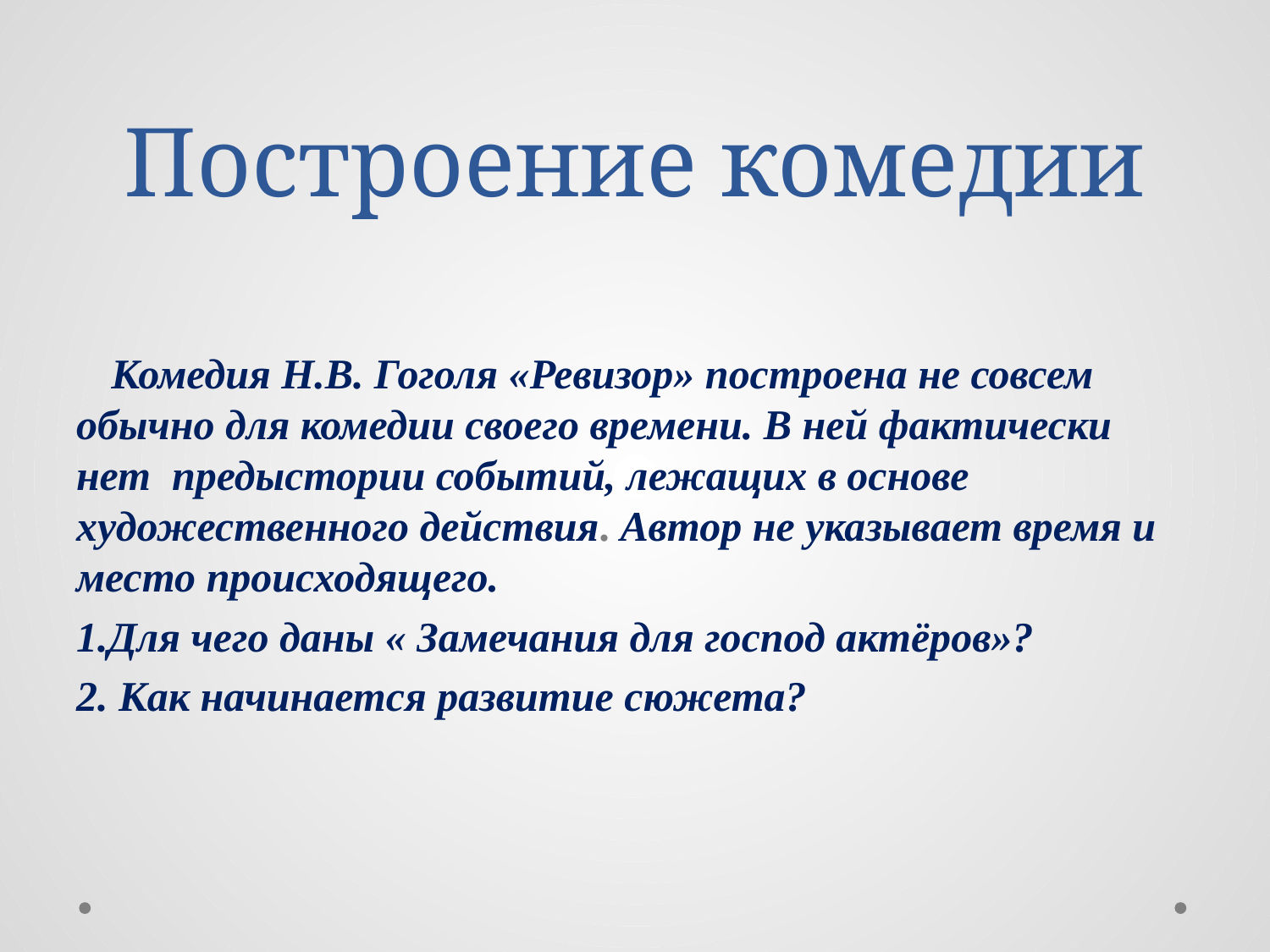

# Построение комедии

   Комедия Н.В. Гоголя «Ревизор» построена не совсем обычно для комедии своего времени. В ней фактически нет  предыстории событий, лежащих в основе художественного действия. Автор не указывает время и место происходящего.
1.Для чего даны « Замечания для господ актёров»?
2. Как начинается развитие сюжета?